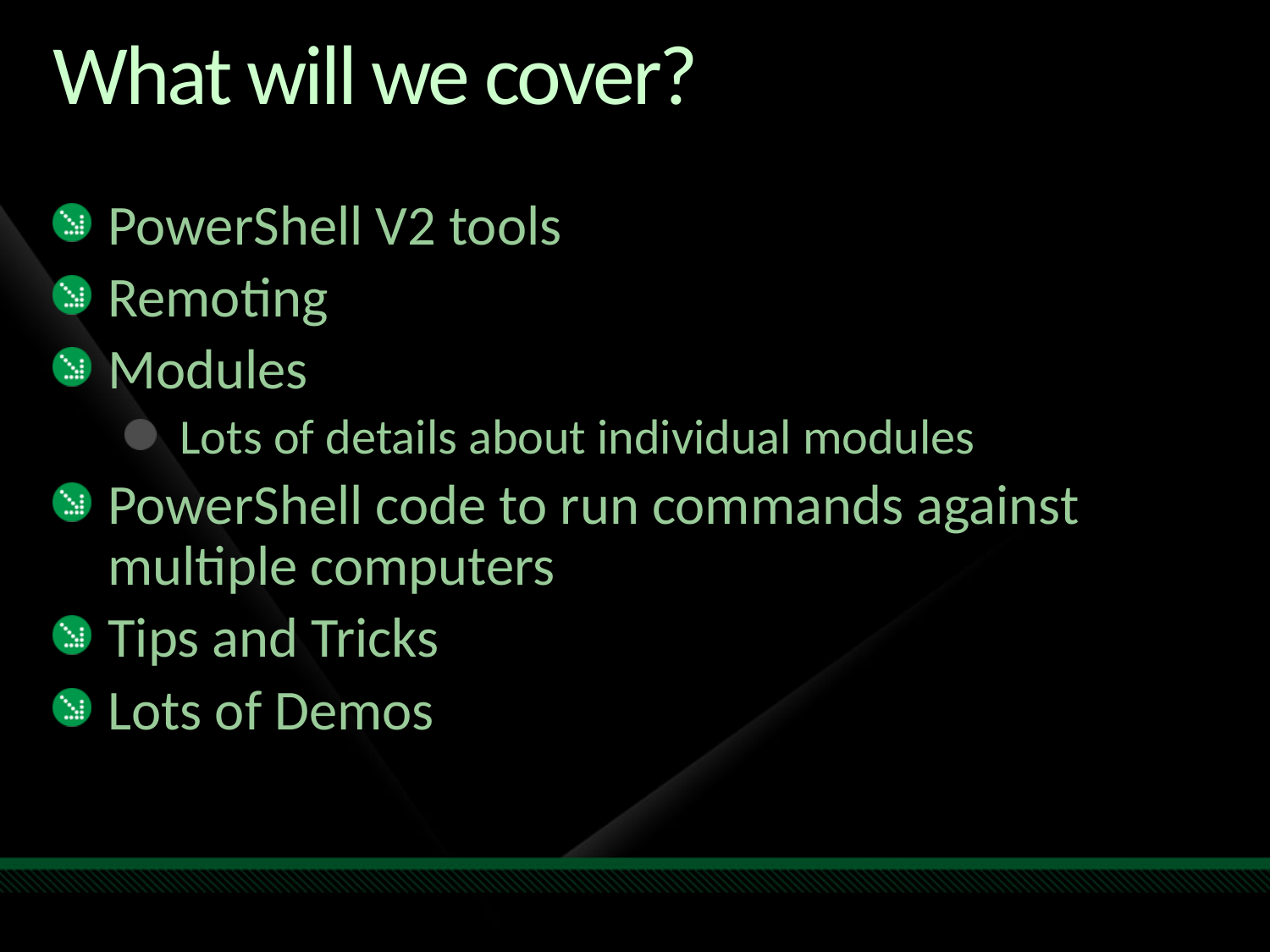

# What will we cover?
PowerShell V2 tools
Remoting
Modules
Lots of details about individual modules
PowerShell code to run commands against multiple computers
Tips and Tricks
Lots of Demos